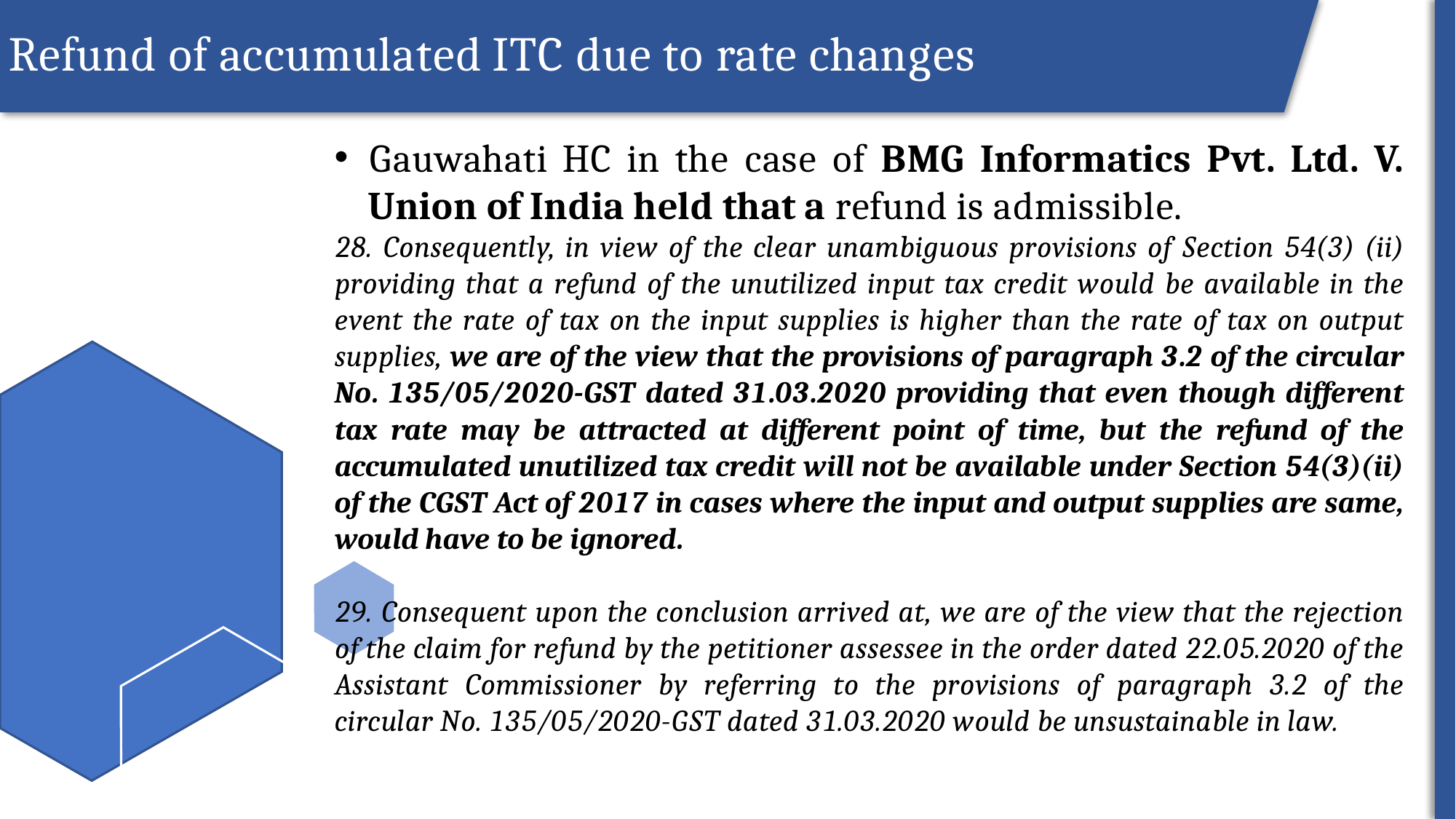

Refund of accumulated ITC due to rate changes
Gauwahati HC in the case of BMG Informatics Pvt. Ltd. V. Union of India held that a refund is admissible.
28. Consequently, in view of the clear unambiguous provisions of Section 54(3) (ii) providing that a refund of the unutilized input tax credit would be available in the event the rate of tax on the input supplies is higher than the rate of tax on output supplies, we are of the view that the provisions of paragraph 3.2 of the circular No. 135/05/2020-GST dated 31.03.2020 providing that even though different tax rate may be attracted at different point of time, but the refund of the accumulated unutilized tax credit will not be available under Section 54(3)(ii) of the CGST Act of 2017 in cases where the input and output supplies are same, would have to be ignored.

29. Consequent upon the conclusion arrived at, we are of the view that the rejection of the claim for refund by the petitioner assessee in the order dated 22.05.2020 of the Assistant Commissioner by referring to the provisions of paragraph 3.2 of the circular No. 135/05/2020-GST dated 31.03.2020 would be unsustainable in law.
ROI
32